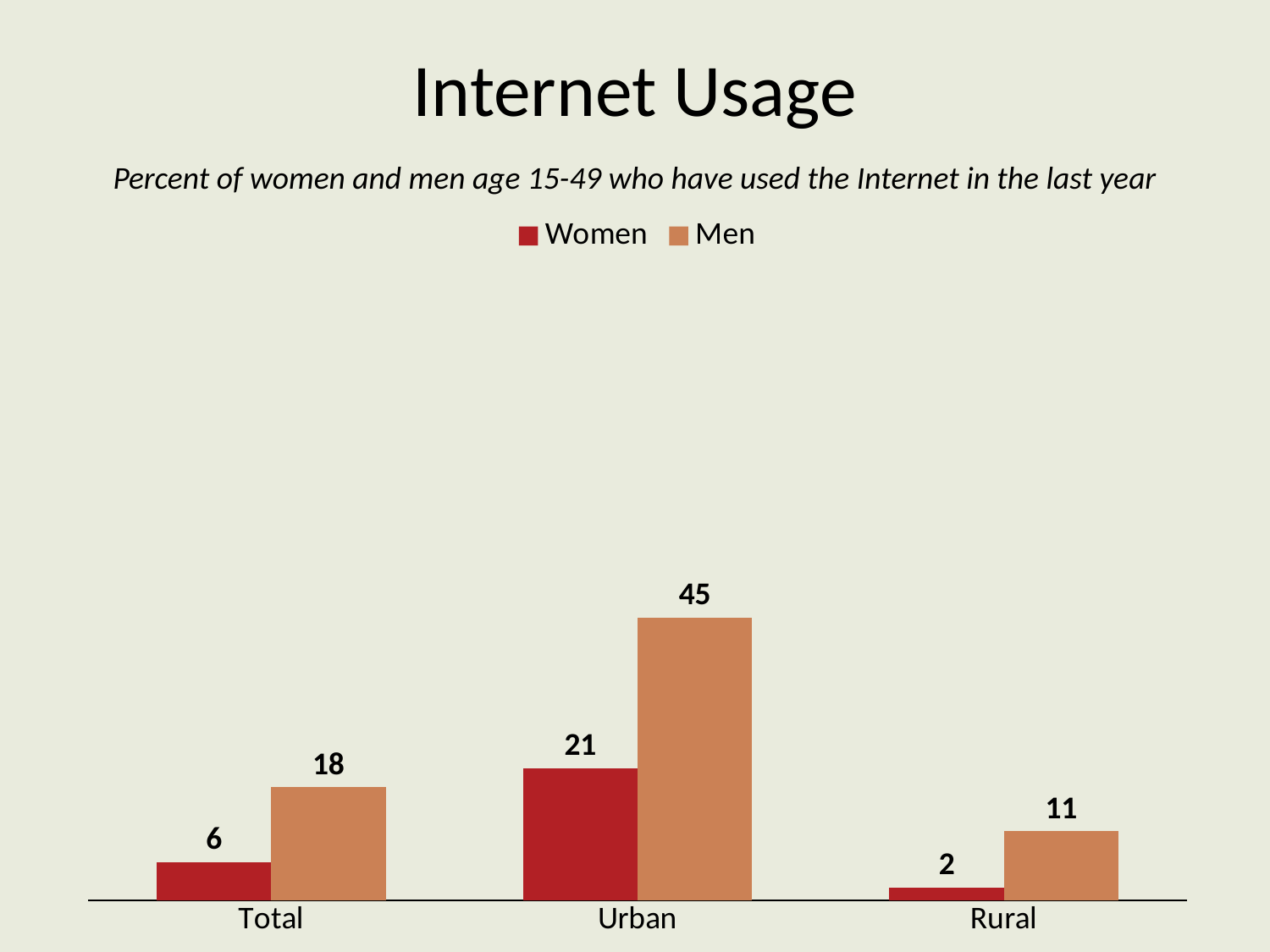

# Internet Usage
Percent of women and men age 15-49 who have used the Internet in the last year

### Chart

| Category | Women | Men |
|---|---|---|
| Total | 6.0 | 18.0 |
| Urban | 21.0 | 45.0 |
| Rural | 2.0 | 11.0 |